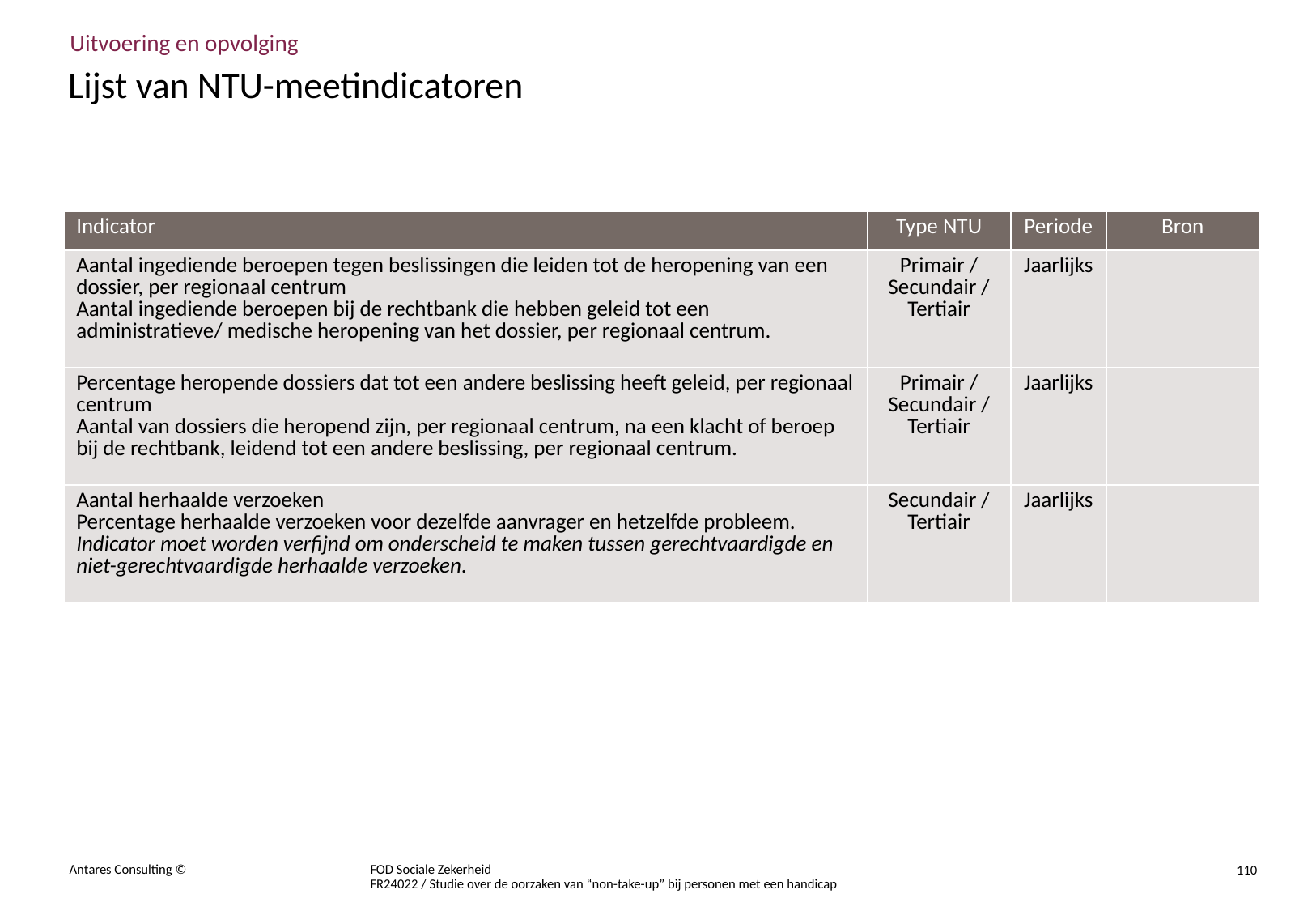

Uitvoering en opvolging
# Lijst van NTU-meetindicatoren
| Indicator | Type NTU | Periode | Bron |
| --- | --- | --- | --- |
| Aantal ingediende beroepen tegen beslissingen die leiden tot de heropening van een dossier, per regionaal centrum Aantal ingediende beroepen bij de rechtbank die hebben geleid tot een administratieve/ medische heropening van het dossier, per regionaal centrum. | Primair / Secundair / Tertiair | Jaarlijks |  |
| Percentage heropende dossiers dat tot een andere beslissing heeft geleid, per regionaal centrum Aantal van dossiers die heropend zijn, per regionaal centrum, na een klacht of beroep bij de rechtbank, leidend tot een andere beslissing, per regionaal centrum. | Primair / Secundair / Tertiair | Jaarlijks |  |
| Aantal herhaalde verzoeken Percentage herhaalde verzoeken voor dezelfde aanvrager en hetzelfde probleem. Indicator moet worden verfijnd om onderscheid te maken tussen gerechtvaardigde en niet-gerechtvaardigde herhaalde verzoeken. | Secundair / Tertiair | Jaarlijks |  |